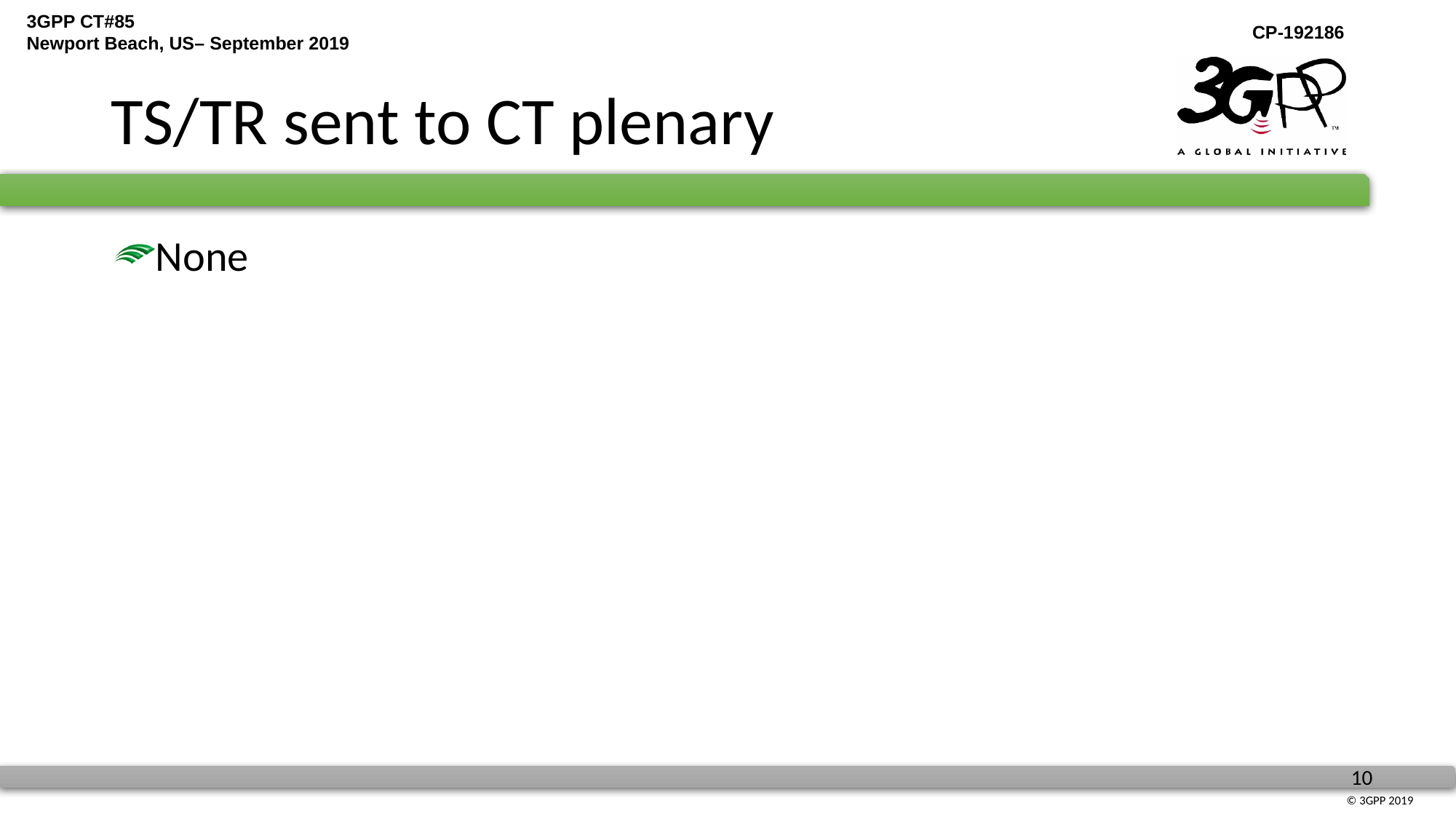

# TS/TR sent to CT plenary
None